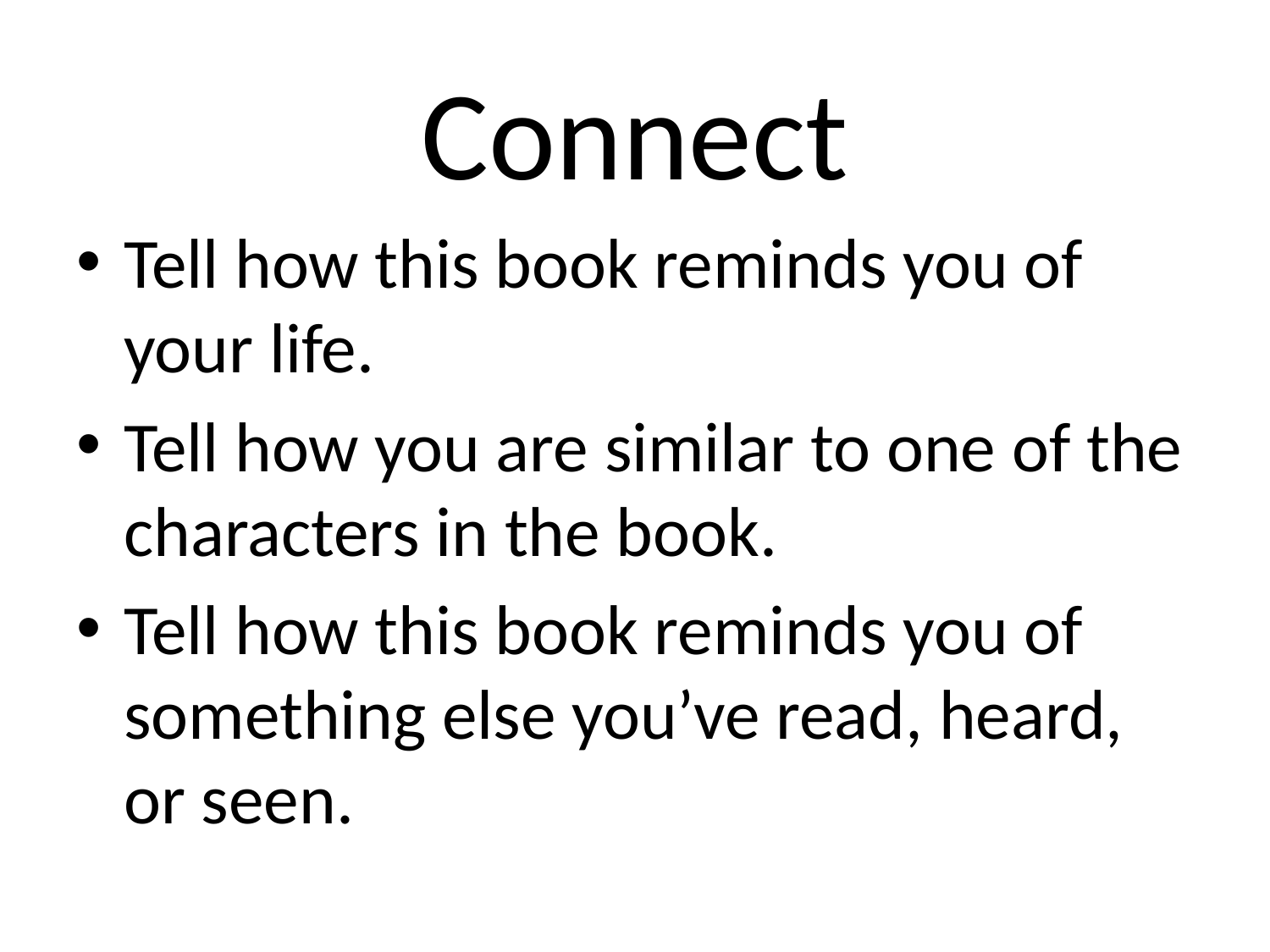

# Connect
Tell how this book reminds you of your life.
Tell how you are similar to one of the characters in the book.
Tell how this book reminds you of something else you’ve read, heard, or seen.